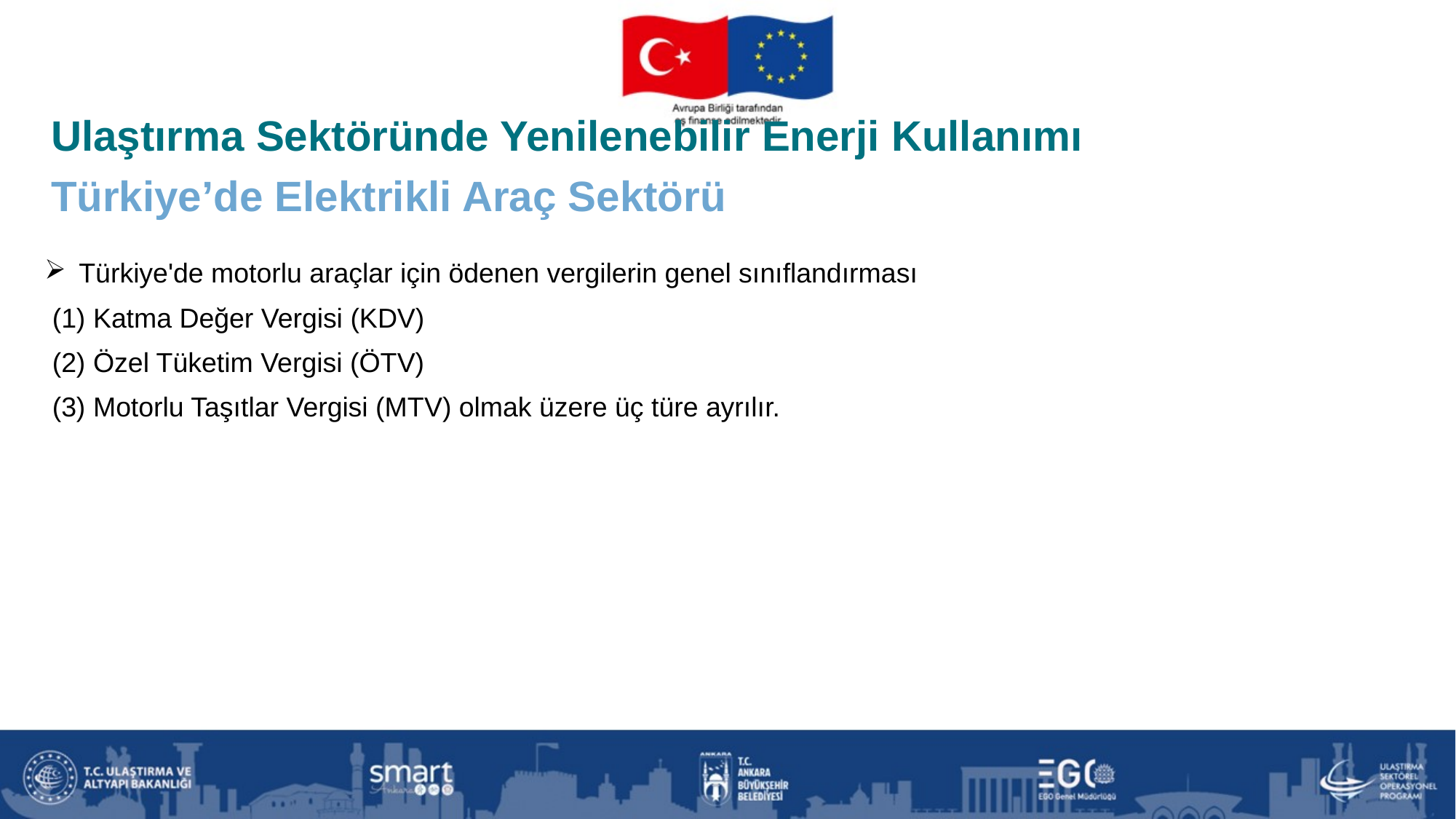

Ulaştırma Sektöründe Yenilenebilir Enerji Kullanımı
Türkiye’de Elektrikli Araç Sektörü
Türkiye'de motorlu araçlar için ödenen vergilerin genel sınıflandırması
 (1) Katma Değer Vergisi (KDV)
 (2) Özel Tüketim Vergisi (ÖTV)
 (3) Motorlu Taşıtlar Vergisi (MTV) olmak üzere üç türe ayrılır.